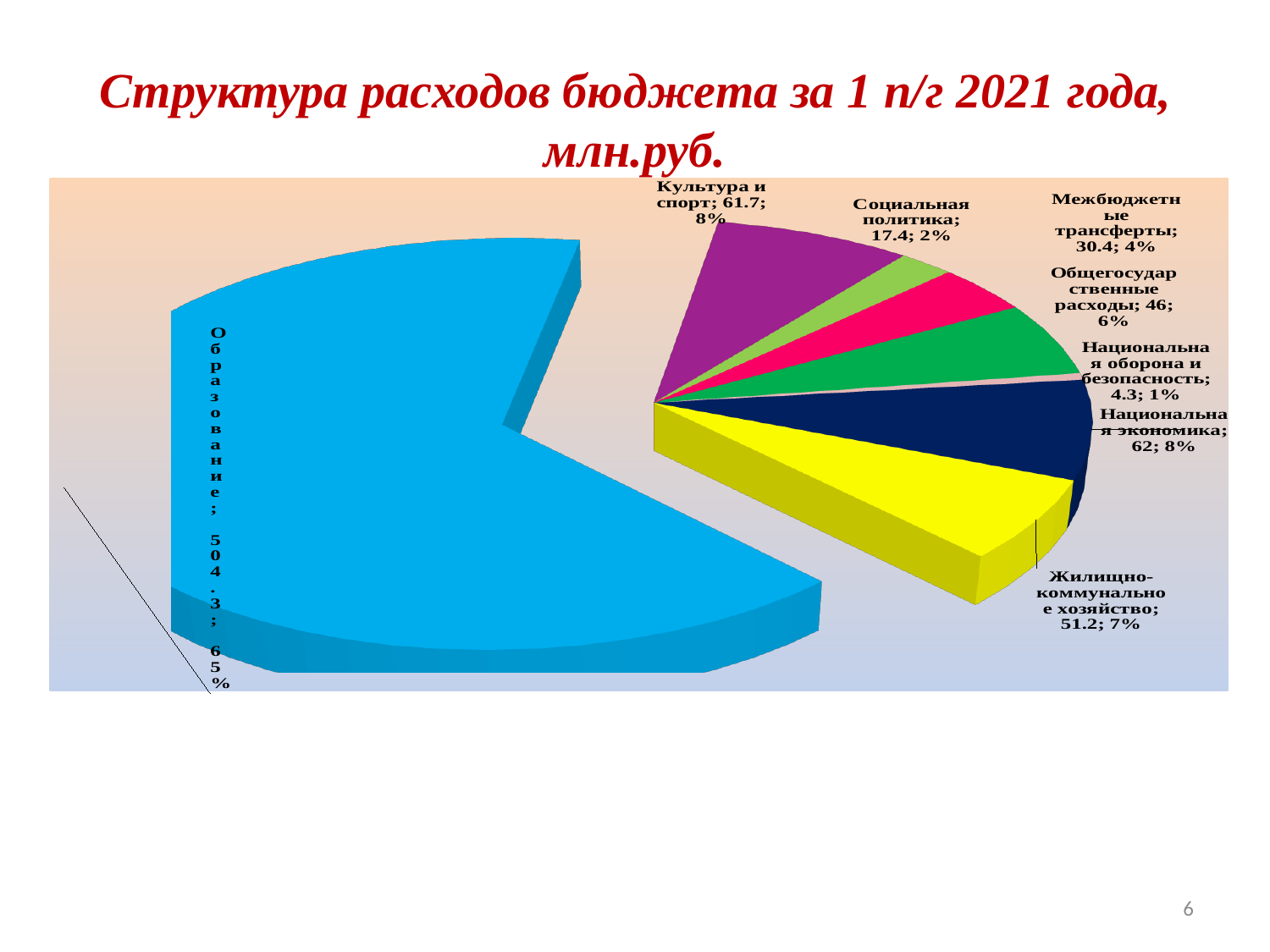

# Структура расходов бюджета за 1 п/г 2021 года, млн.руб.

[unsupported chart]

6